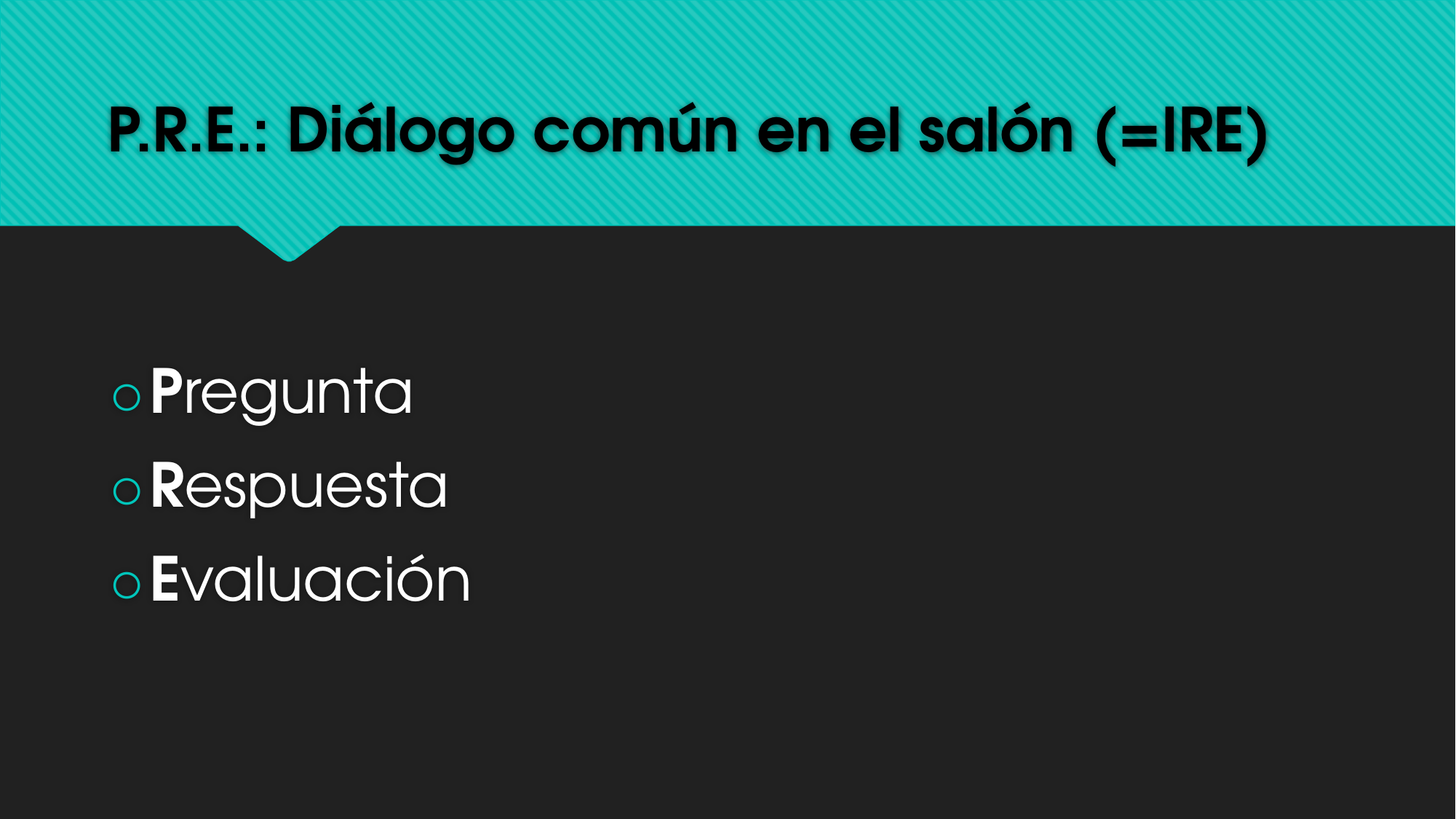

# P.R.E.: Diálogo común en el salón (=IRE)
Pregunta
Respuesta
Evaluación